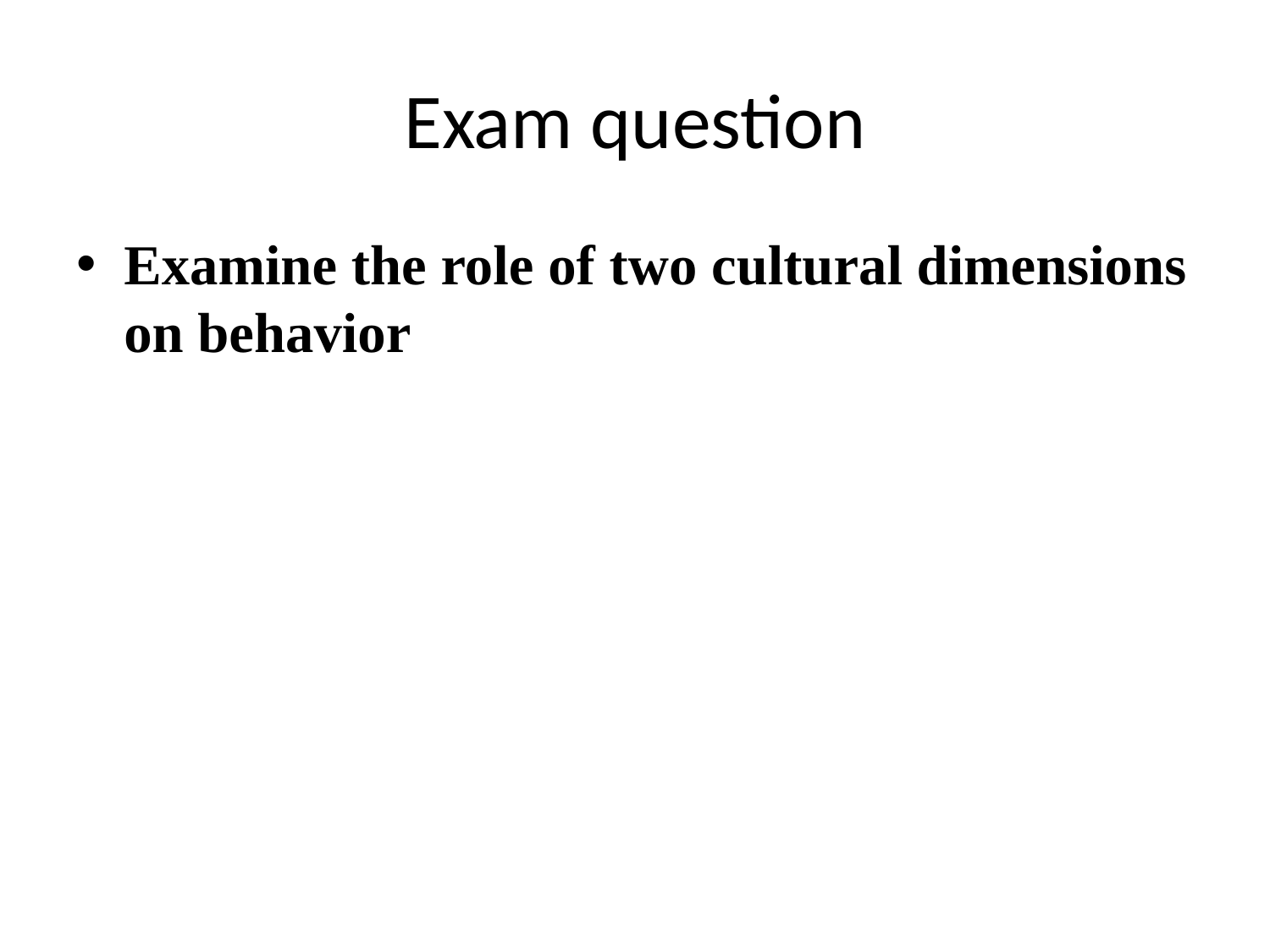

# Exam question
Examine the role of two cultural dimensions on behavior